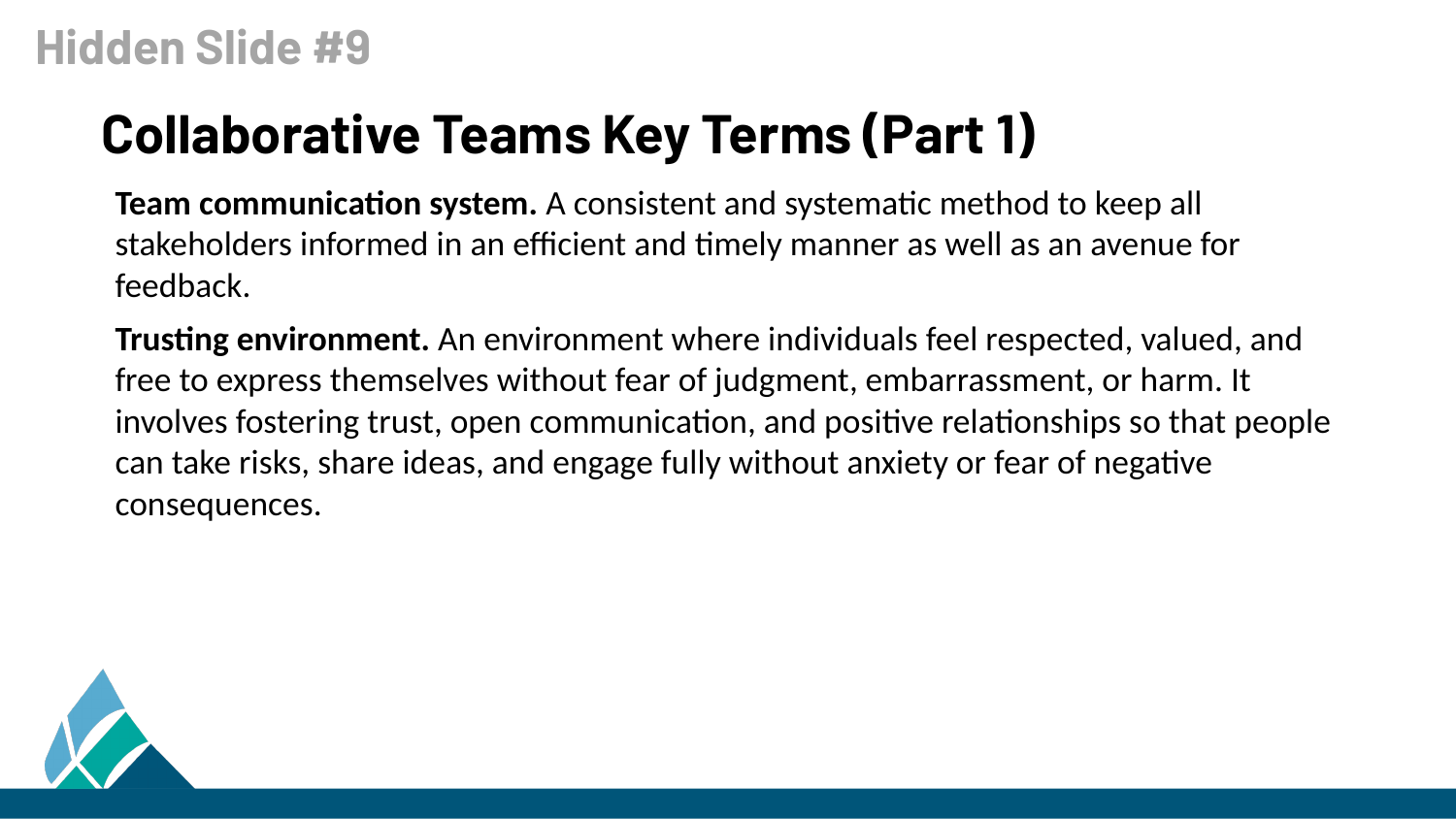

Hidden Slide #9
Collaborative Teams Key Terms (Part 1)
Team communication system. A consistent and systematic method to keep all stakeholders informed in an efficient and timely manner as well as an avenue for feedback.
Trusting environment. An environment where individuals feel respected, valued, and free to express themselves without fear of judgment, embarrassment, or harm. It involves fostering trust, open communication, and positive relationships so that people can take risks, share ideas, and engage fully without anxiety or fear of negative consequences.